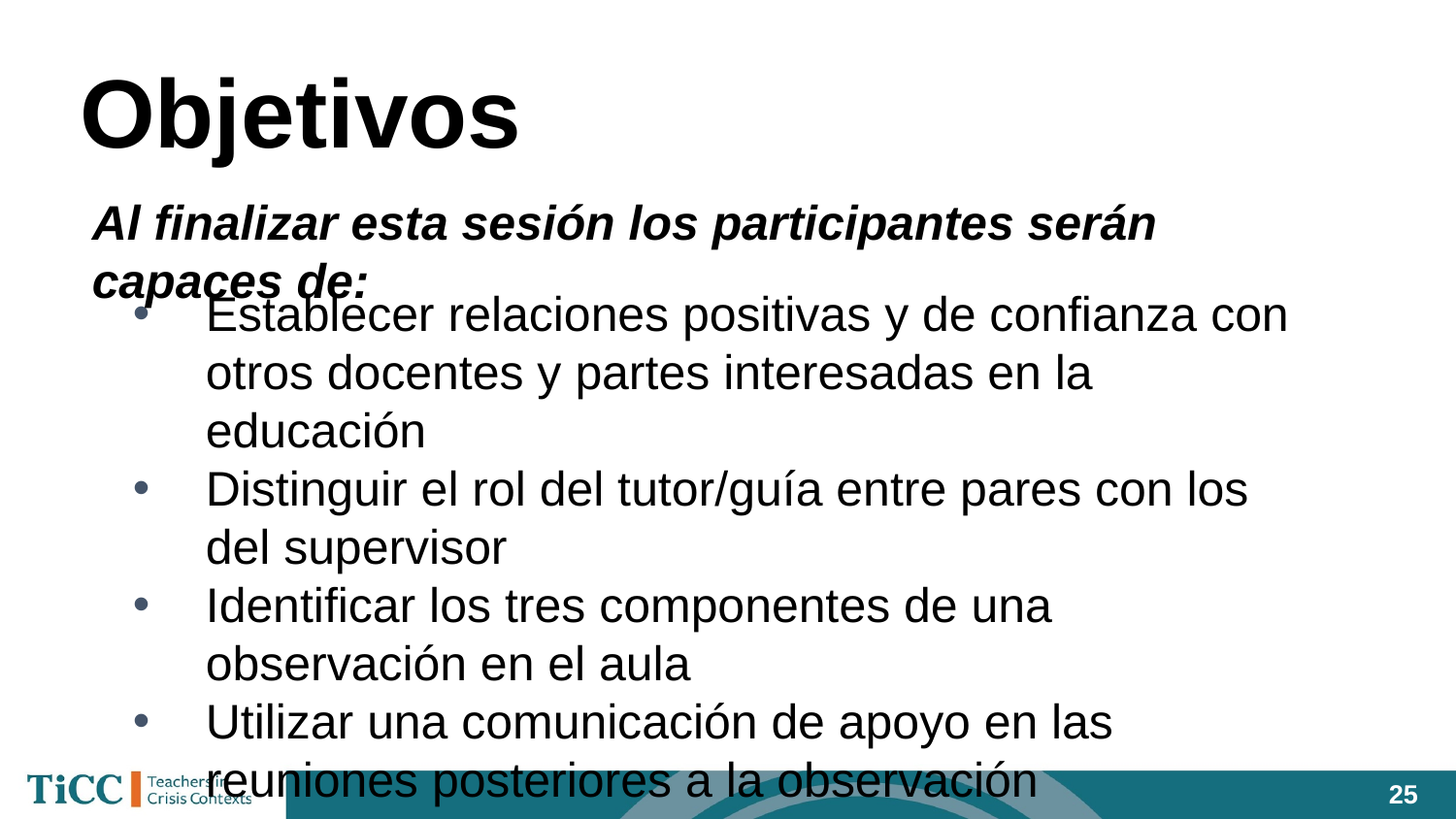

# Objetivos
Al finalizar esta sesión los participantes serán capaces de:
Establecer relaciones positivas y de confianza con otros docentes y partes interesadas en la educación
Distinguir el rol del tutor/guía entre pares con los del supervisor
Identificar los tres componentes de una observación en el aula
Utilizar una comunicación de apoyo en las reuniones posteriores a la observación
25